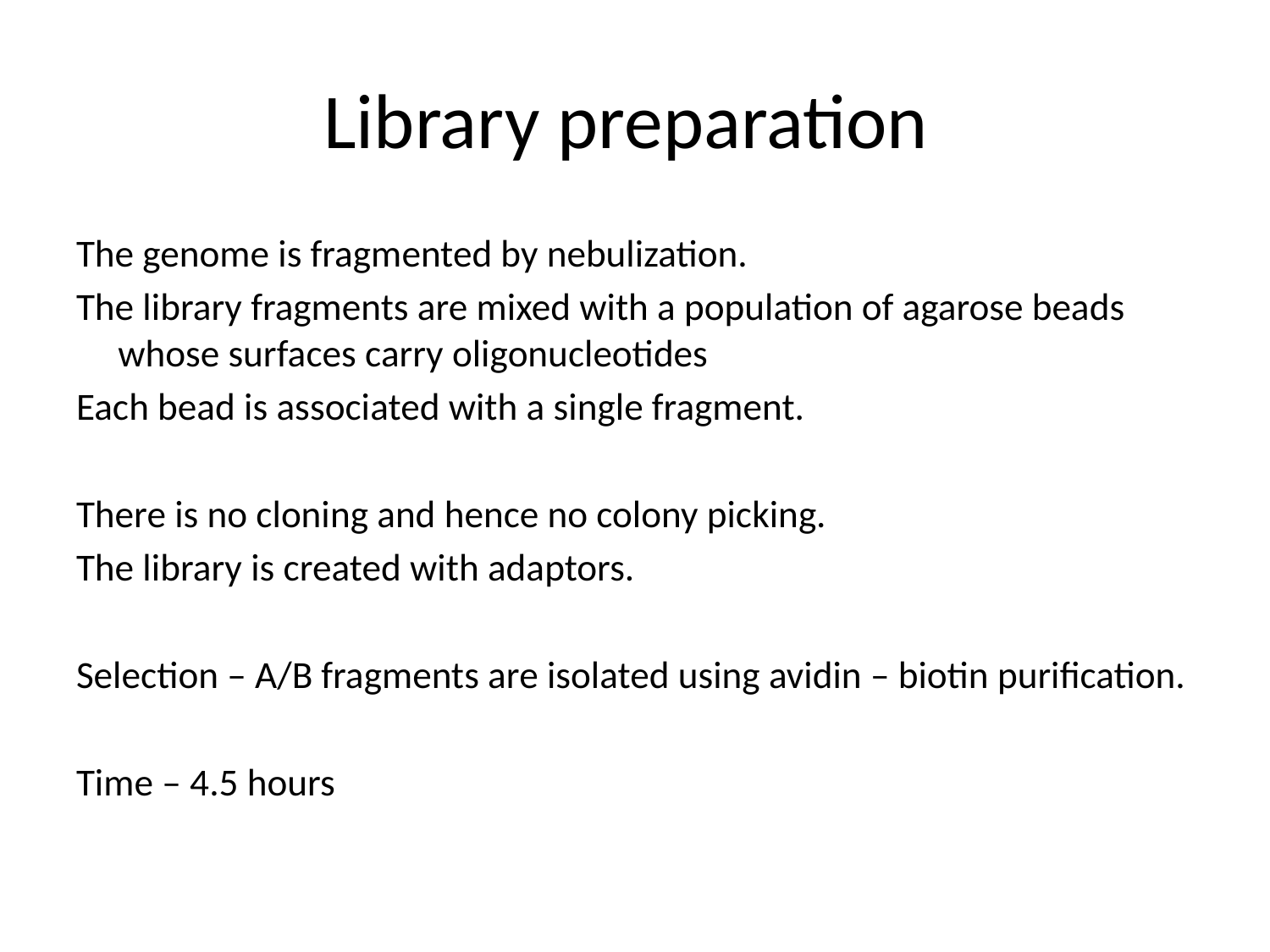

# Library preparation
The genome is fragmented by nebulization.
The library fragments are mixed with a population of agarose beads whose surfaces carry oligonucleotides
Each bead is associated with a single fragment.

There is no cloning and hence no colony picking.
The library is created with adaptors.

Selection – A/B fragments are isolated using avidin – biotin purification.

Time – 4.5 hours